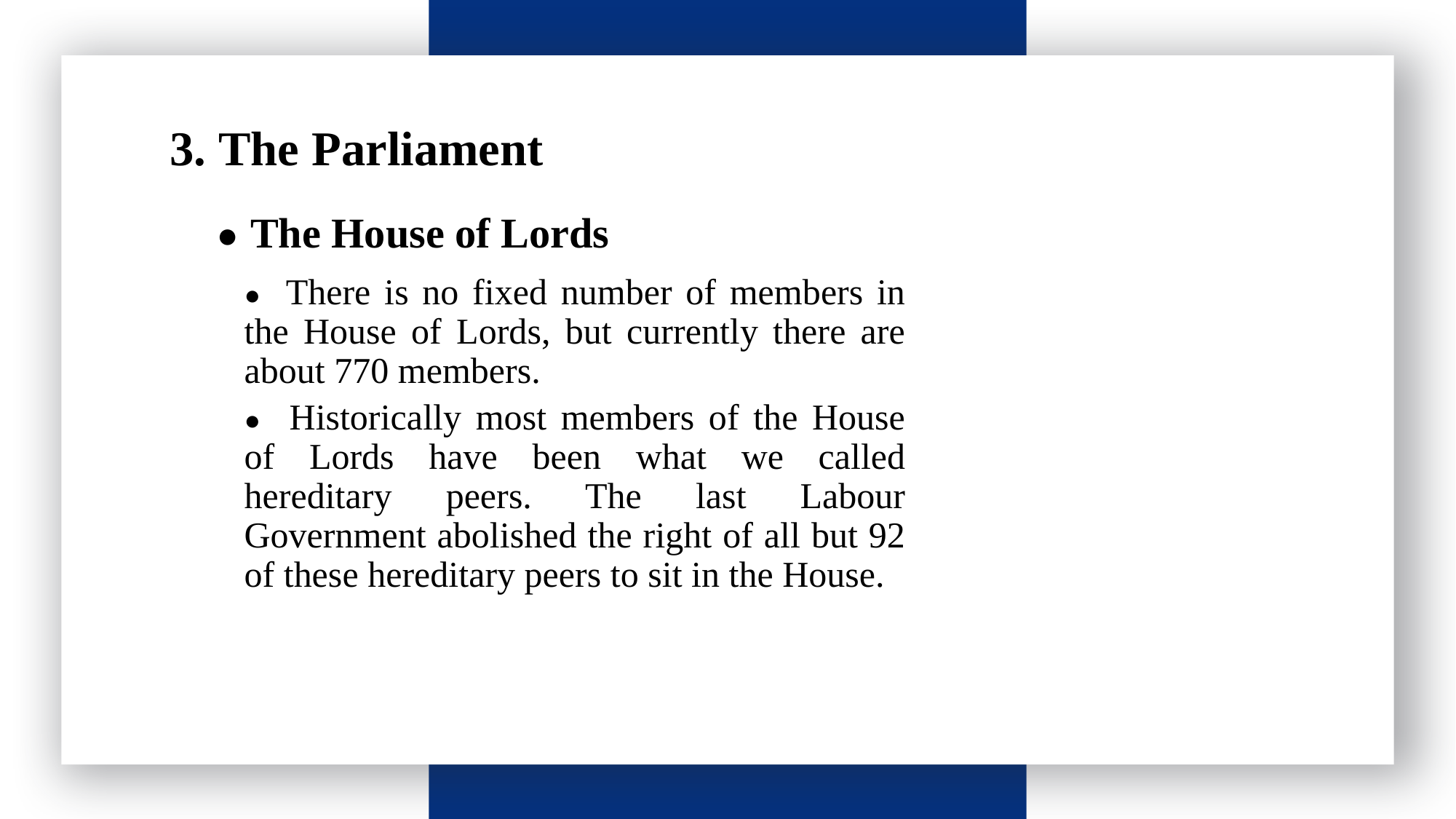

3. The Parliament
● The House of Lords
●  There is no fixed number of members in the House of Lords, but currently there are about 770 members.
●  Historically most members of the House of Lords have been what we called hereditary peers. The last Labour Government abolished the right of all but 92 of these hereditary peers to sit in the House.